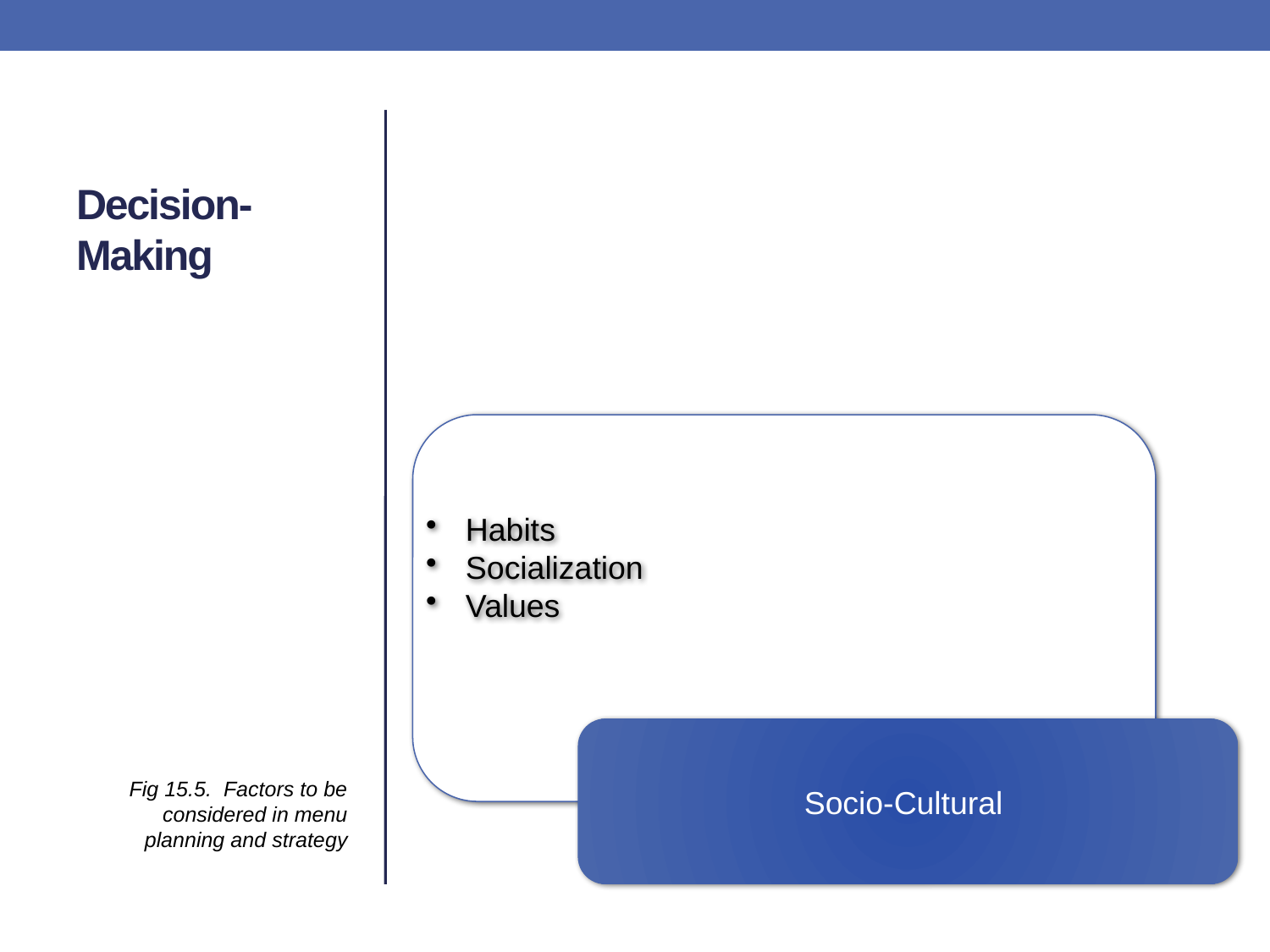

Socio-Cultural
Habits
Values
Socialization
# Decision-Making

Fig 15.5.  Factors to be considered in menu planning and strategy